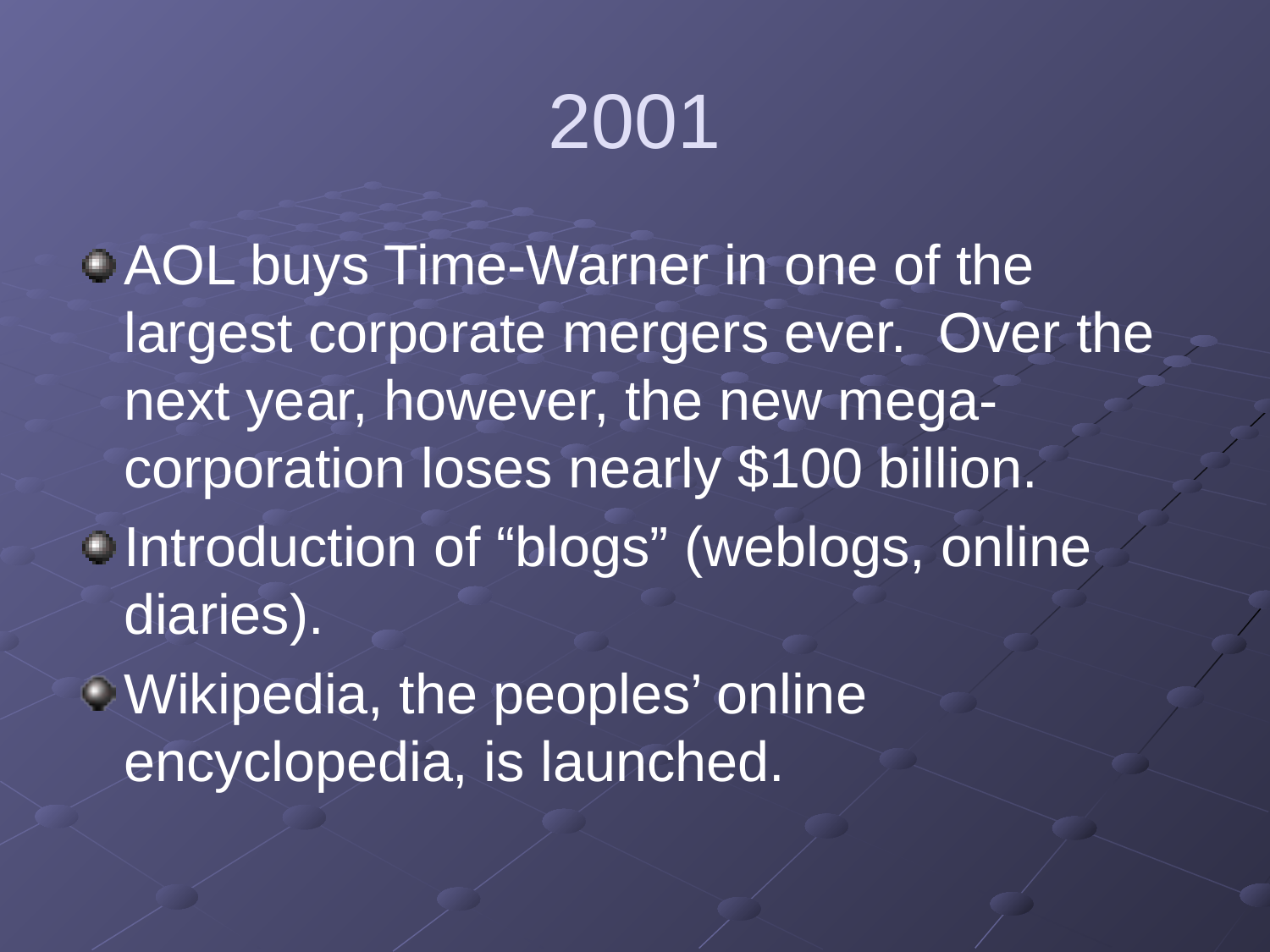

# 2001
AOL buys Time-Warner in one of the largest corporate mergers ever.  Over the next year, however, the new mega-corporation loses nearly $100 billion.
Introduction of “blogs” (weblogs, online diaries).
Wikipedia, the peoples’ online encyclopedia, is launched.